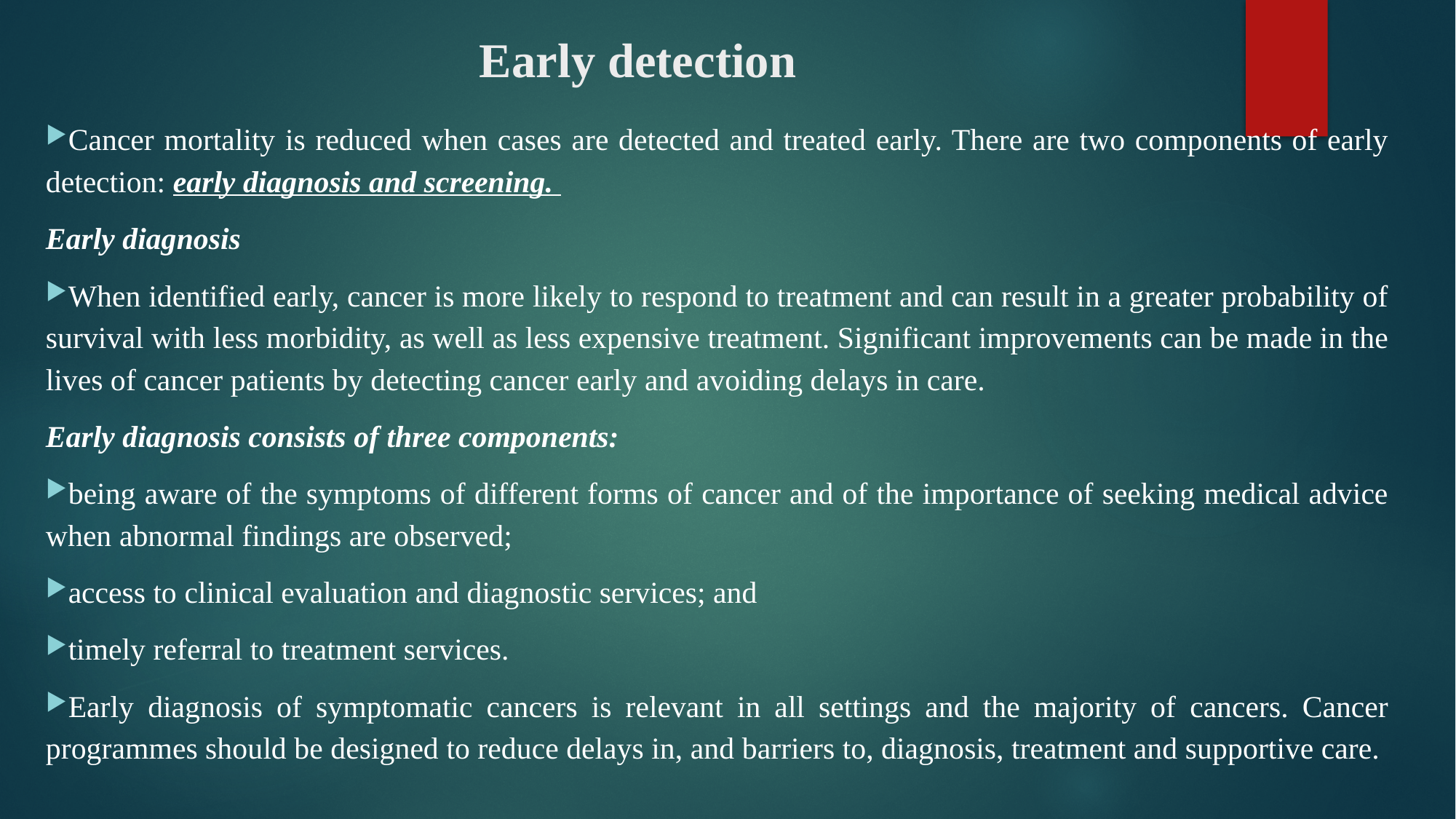

# Early detection
Cancer mortality is reduced when cases are detected and treated early. There are two components of early detection: early diagnosis and screening.
Early diagnosis
When identified early, cancer is more likely to respond to treatment and can result in a greater probability of survival with less morbidity, as well as less expensive treatment. Significant improvements can be made in the lives of cancer patients by detecting cancer early and avoiding delays in care.
Early diagnosis consists of three components:
being aware of the symptoms of different forms of cancer and of the importance of seeking medical advice when abnormal findings are observed;
access to clinical evaluation and diagnostic services; and
timely referral to treatment services.
Early diagnosis of symptomatic cancers is relevant in all settings and the majority of cancers. Cancer programmes should be designed to reduce delays in, and barriers to, diagnosis, treatment and supportive care.